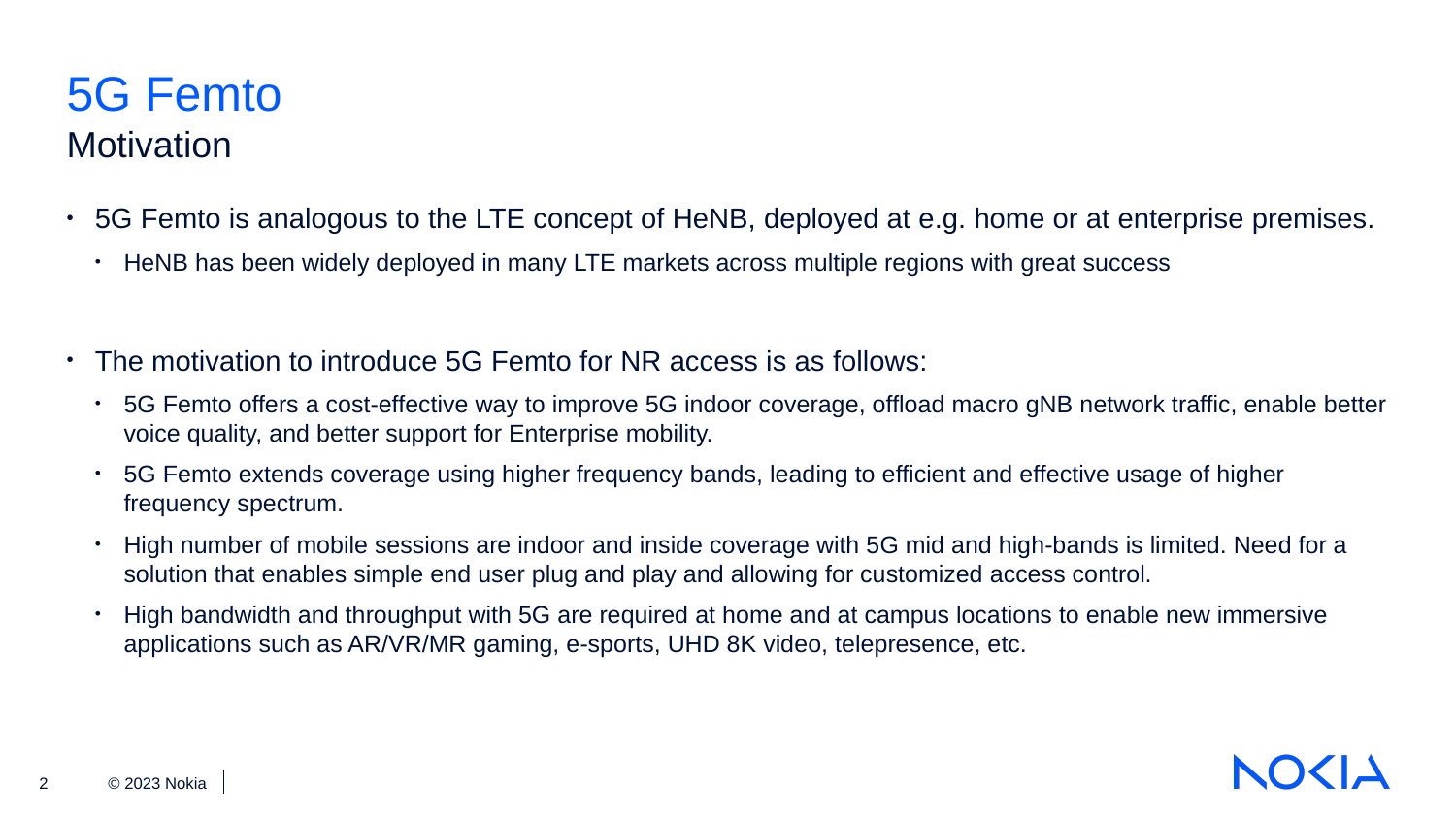

5G Femto
Motivation
5G Femto is analogous to the LTE concept of HeNB, deployed at e.g. home or at enterprise premises.
HeNB has been widely deployed in many LTE markets across multiple regions with great success

The motivation to introduce 5G Femto for NR access is as follows:
5G Femto offers a cost-effective way to improve 5G indoor coverage, offload macro gNB network traffic, enable better voice quality, and better support for Enterprise mobility.
5G Femto extends coverage using higher frequency bands, leading to efficient and effective usage of higher frequency spectrum.
High number of mobile sessions are indoor and inside coverage with 5G mid and high-bands is limited. Need for a solution that enables simple end user plug and play and allowing for customized access control.
High bandwidth and throughput with 5G are required at home and at campus locations to enable new immersive applications such as AR/VR/MR gaming, e-sports, UHD 8K video, telepresence, etc.